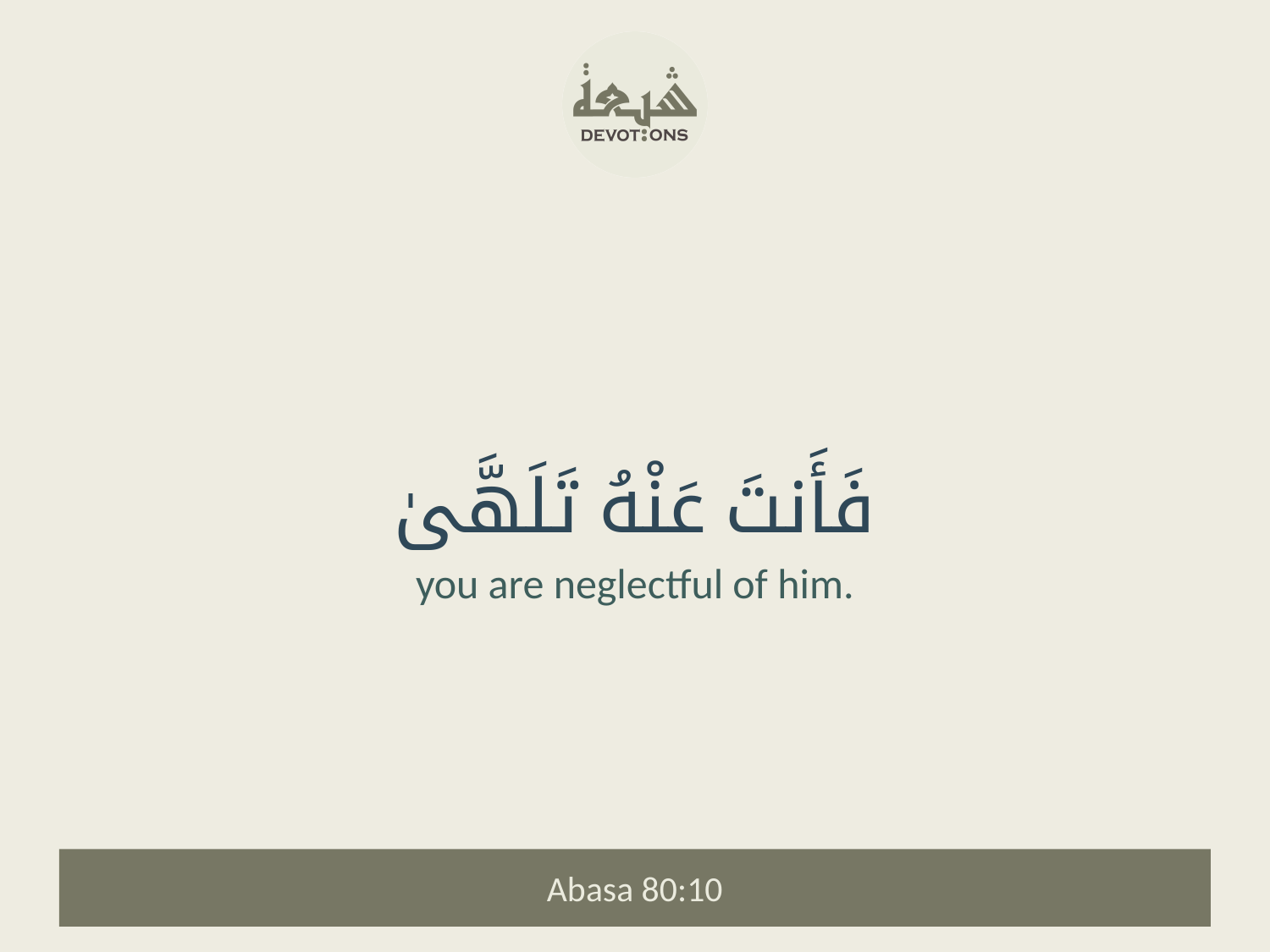

فَأَنتَ عَنْهُ تَلَهَّىٰ
you are neglectful of him.
Abasa 80:10